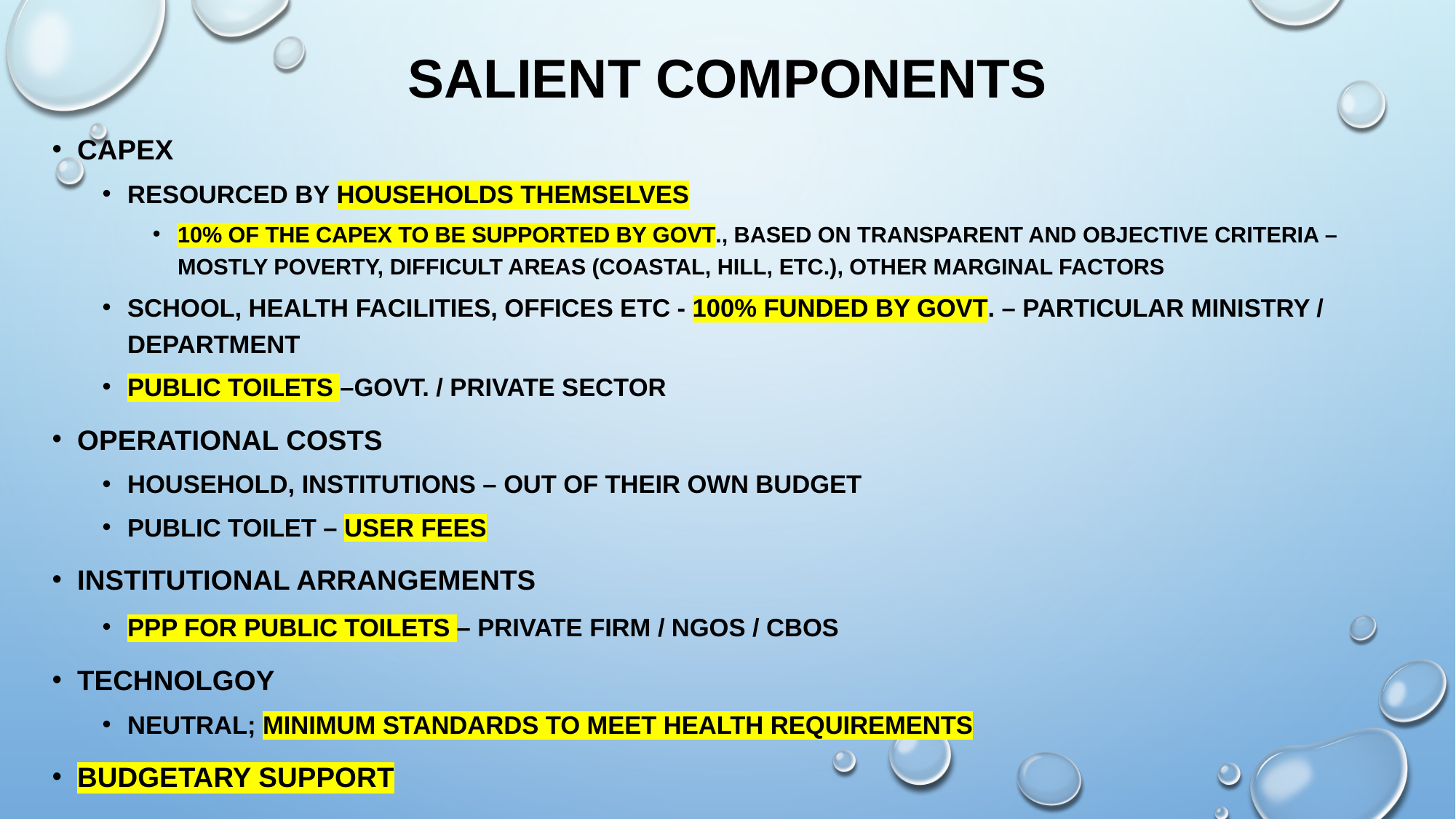

# SALIENT Components
capex
resourced by households themselves
10% of the capex to be supported by Govt., based on transparent and objective criteria – mostly poverty, difficult areas (coastal, hill, etc.), other marginal factors
School, health facilities, offices etc - 100% funded by Govt. – particular Ministry / department
Public toilets –govt. / private sector
Operational costs
Household, institutions – out of their own budget
Public toilet – user fees
Institutional arrangements
Ppp FOR PUBLIC TOILETS – PRIVATE FIRM / NGOs / cboS
TECHNOLGOY
NEUTRAL; MINIMUM STANDARDS TO MEET HEALTH REQUIREMENTS
Budgetary support